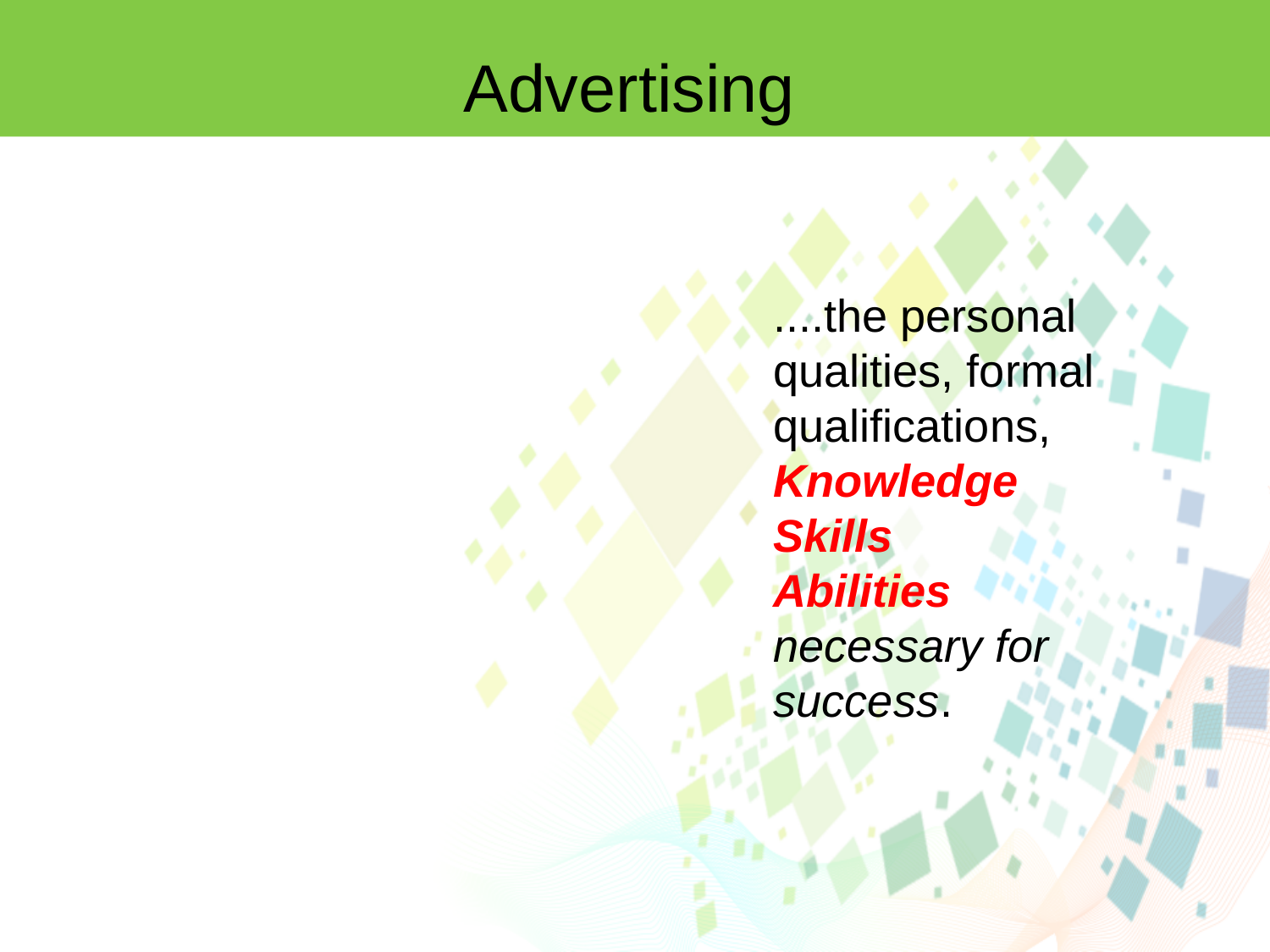

Advertising
....the personal qualities, formal qualifications, Knowledge
Skills
Abilities necessary for success.